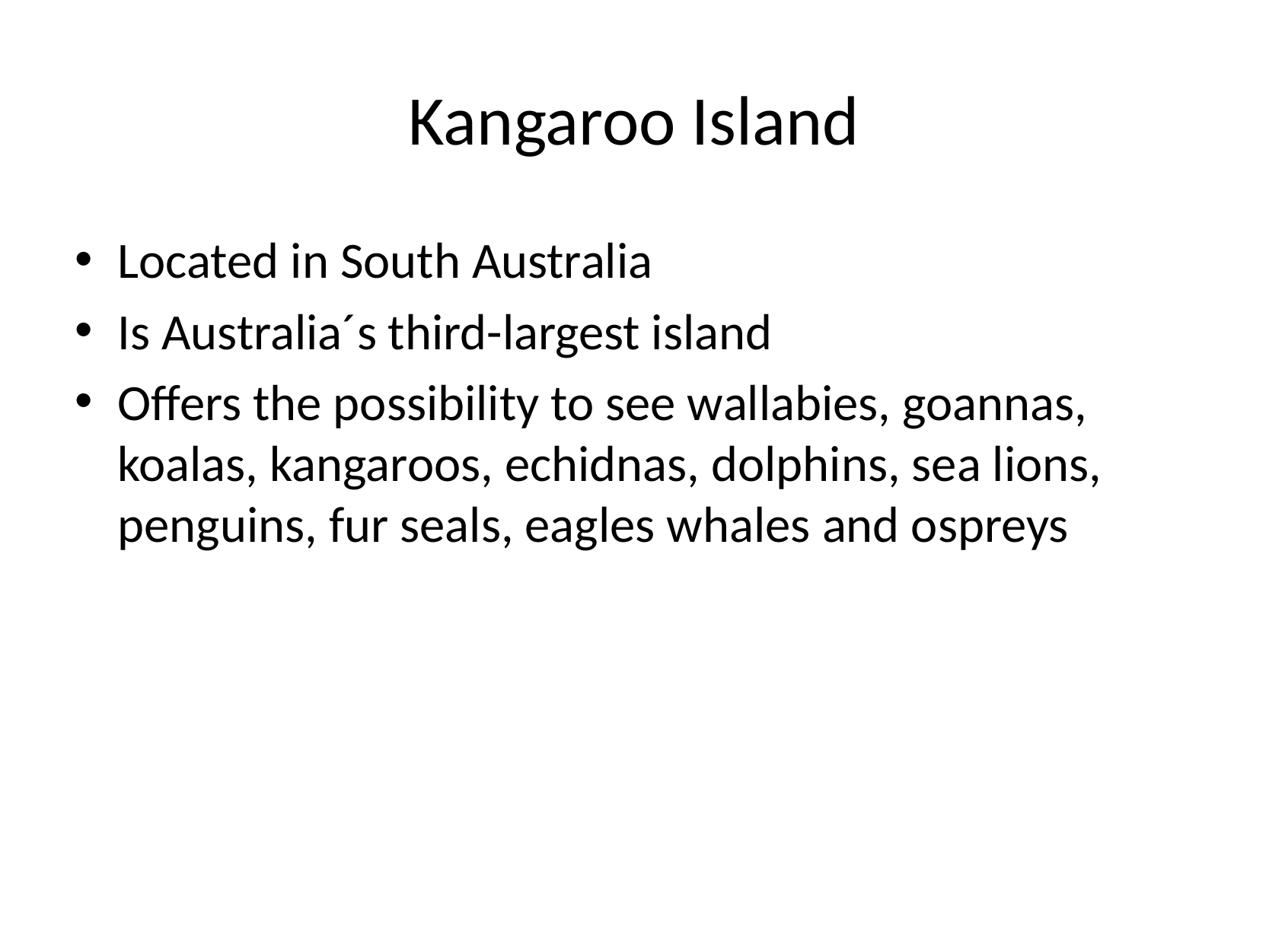

# Kangaroo Island
Located in South Australia
Is Australia´s third-largest island
Offers the possibility to see wallabies, goannas, koalas, kangaroos, echidnas, dolphins, sea lions, penguins, fur seals, eagles whales and ospreys